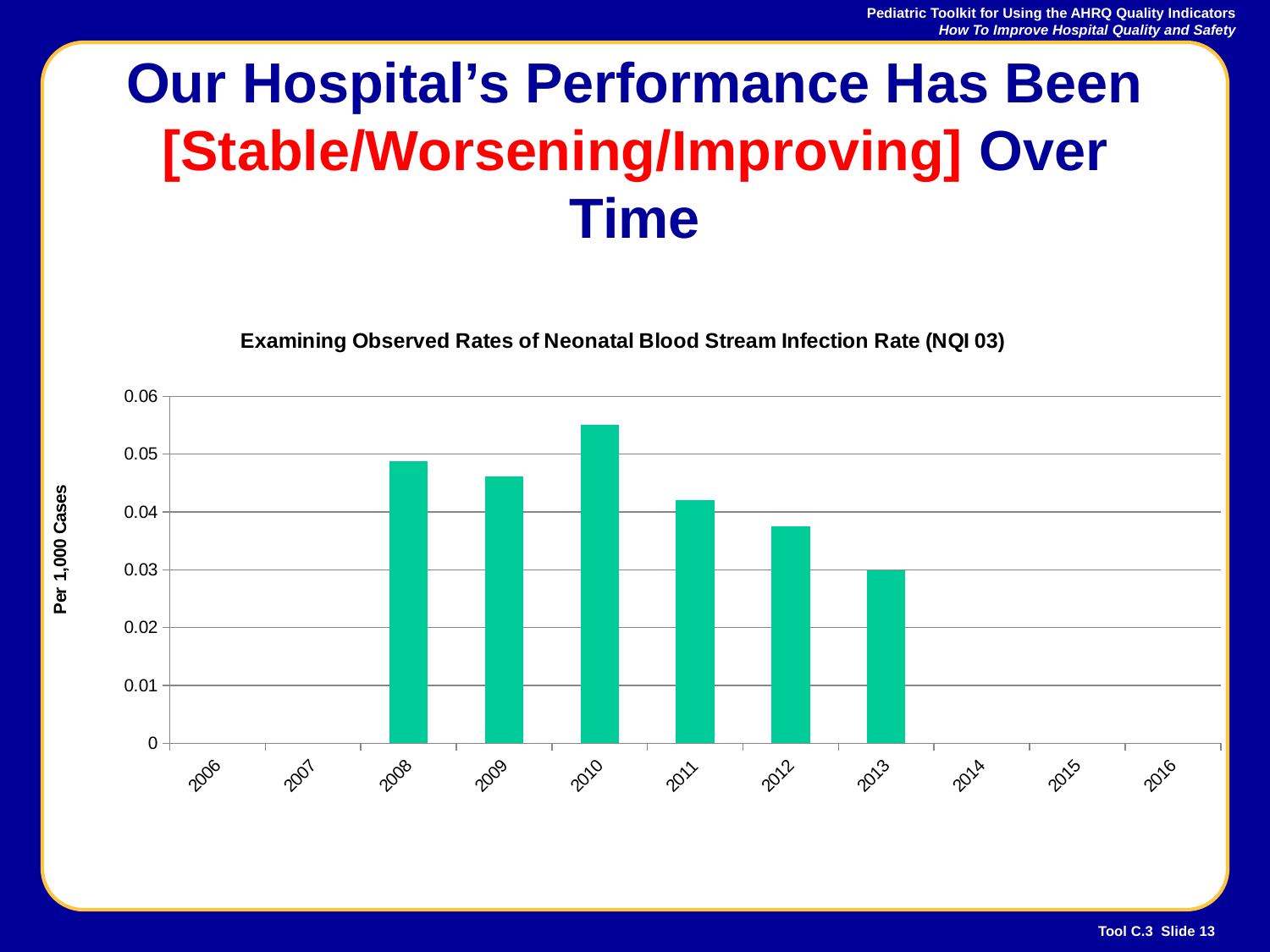

Our Hospital’s Performance Has Been [Stable/Worsening/Improving] Over Time

### Chart: Examining Observed Rates of Neonatal Blood Stream Infection Rate (NQI 3)

| Category |
|---|

### Chart: Examining Observed Rates of Neonatal Blood Stream Infection Rate (NQI 3)

| Category |
|---|

### Chart: Examining Observed Rates of Neonatal Blood Stream Infection Rate (NQI 03)

| Category | Observed Rate |
|---|---|
| 2006 | None |
| 2007 | None |
| 2008 | 0.048711 |
| 2009 | 0.046154 |
| 2010 | 0.055 |
| 2011 | 0.042042 |
| 2012 | 0.0375 |
| 2013 | 0.029851 |
| 2014 | None |
| 2015 | None |
| 2016 | None |